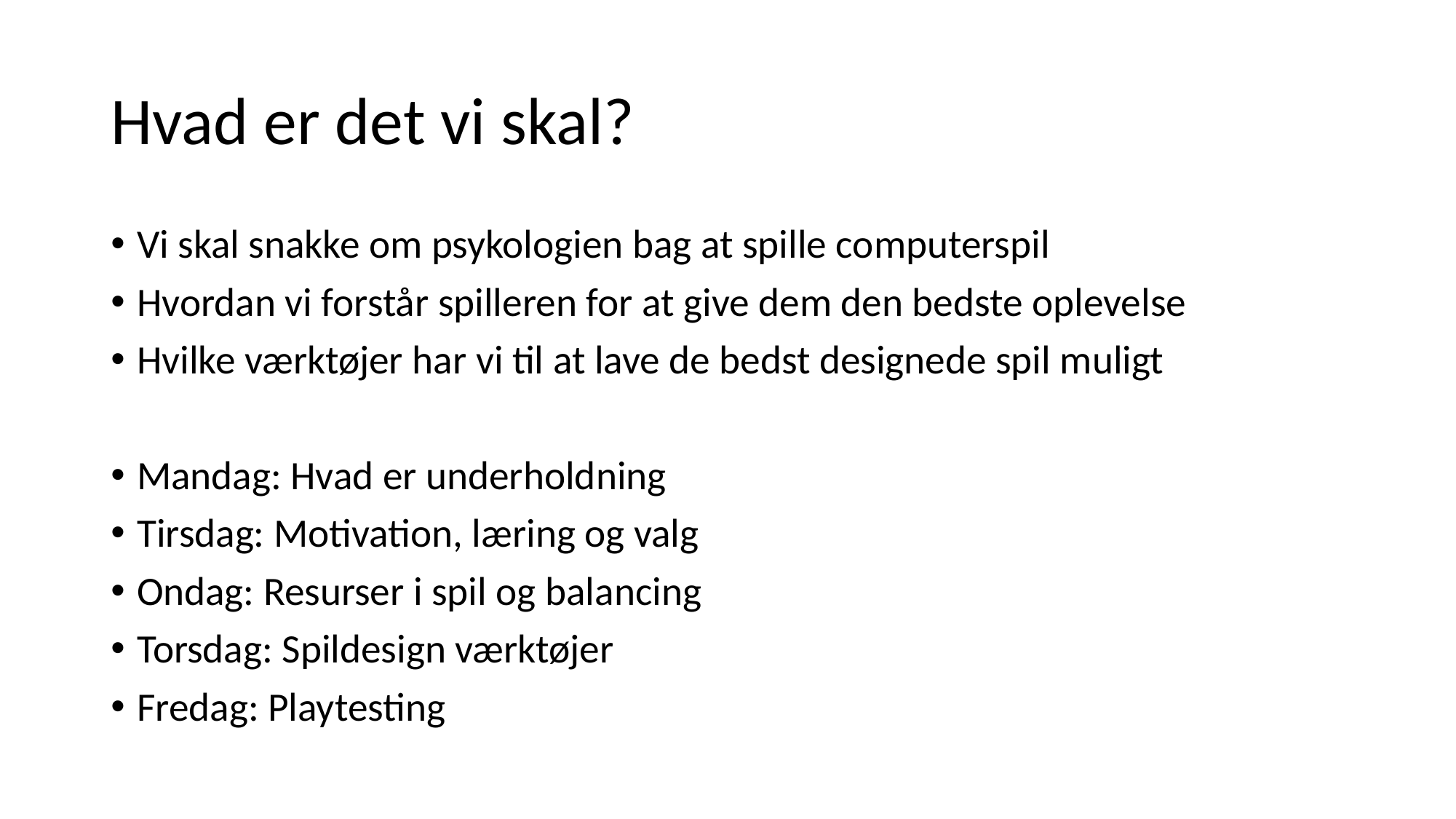

# Hvad er det vi skal?
Vi skal snakke om psykologien bag at spille computerspil
Hvordan vi forstår spilleren for at give dem den bedste oplevelse
Hvilke værktøjer har vi til at lave de bedst designede spil muligt

Mandag: Hvad er underholdning
Tirsdag: Motivation, læring og valg
Ondag: Resurser i spil og balancing
Torsdag: Spildesign værktøjer
Fredag: Playtesting